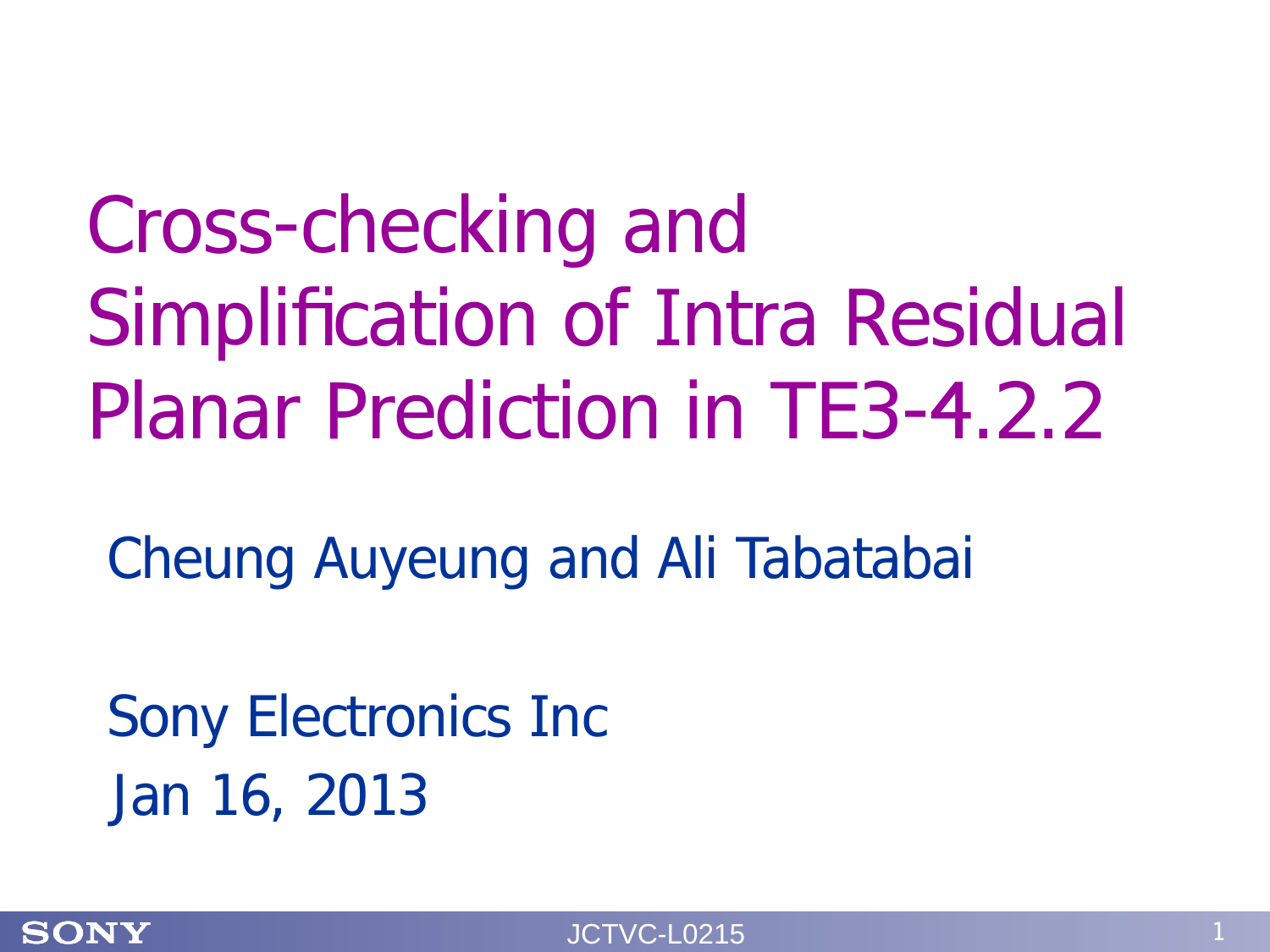

Cross-checking and Simplification of Intra Residual Planar Prediction in TE3-4.2.2
Cheung Auyeung and Ali Tabatabai

Sony Electronics Inc
Jan 16, 2013
JCTVC-L0215
1